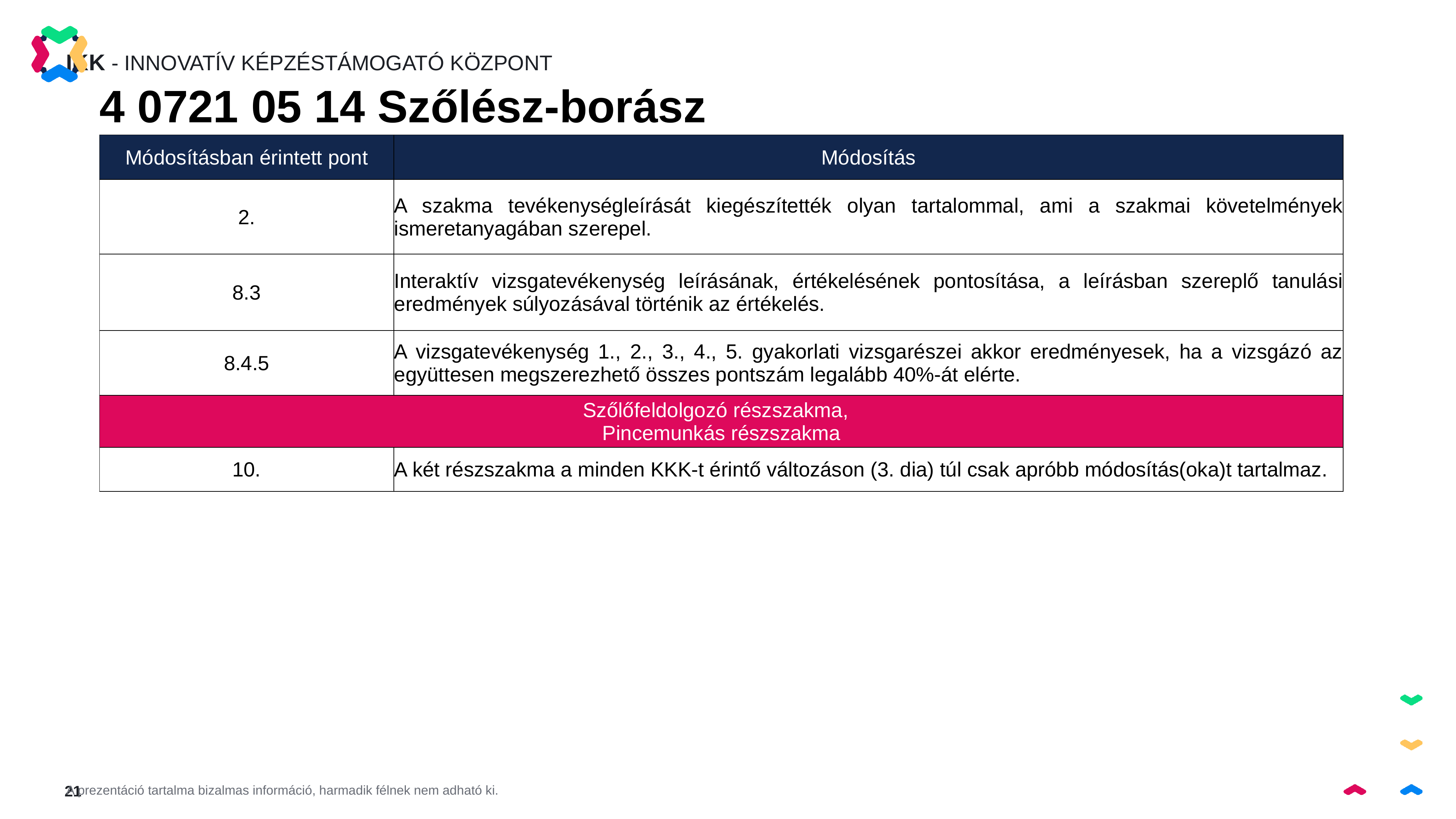

4 0721 05 14 Szőlész-borász
| Módosításban érintett pont | Módosítás |
| --- | --- |
| 2. | A szakma tevékenységleírását kiegészítették olyan tartalommal, ami a szakmai követelmények ismeretanyagában szerepel. |
| 8.3 | Interaktív vizsgatevékenység leírásának, értékelésének pontosítása, a leírásban szereplő tanulási eredmények súlyozásával történik az értékelés. |
| 8.4.5 | A vizsgatevékenység 1., 2., 3., 4., 5. gyakorlati vizsgarészei akkor eredményesek, ha a vizsgázó az együttesen megszerezhető összes pontszám legalább 40%-át elérte. |
| Szőlőfeldolgozó részszakma, Pincemunkás részszakma |  |
| 10. | A két részszakma a minden KKK-t érintő változáson (3. dia) túl csak apróbb módosítás(oka)t tartalmaz. |